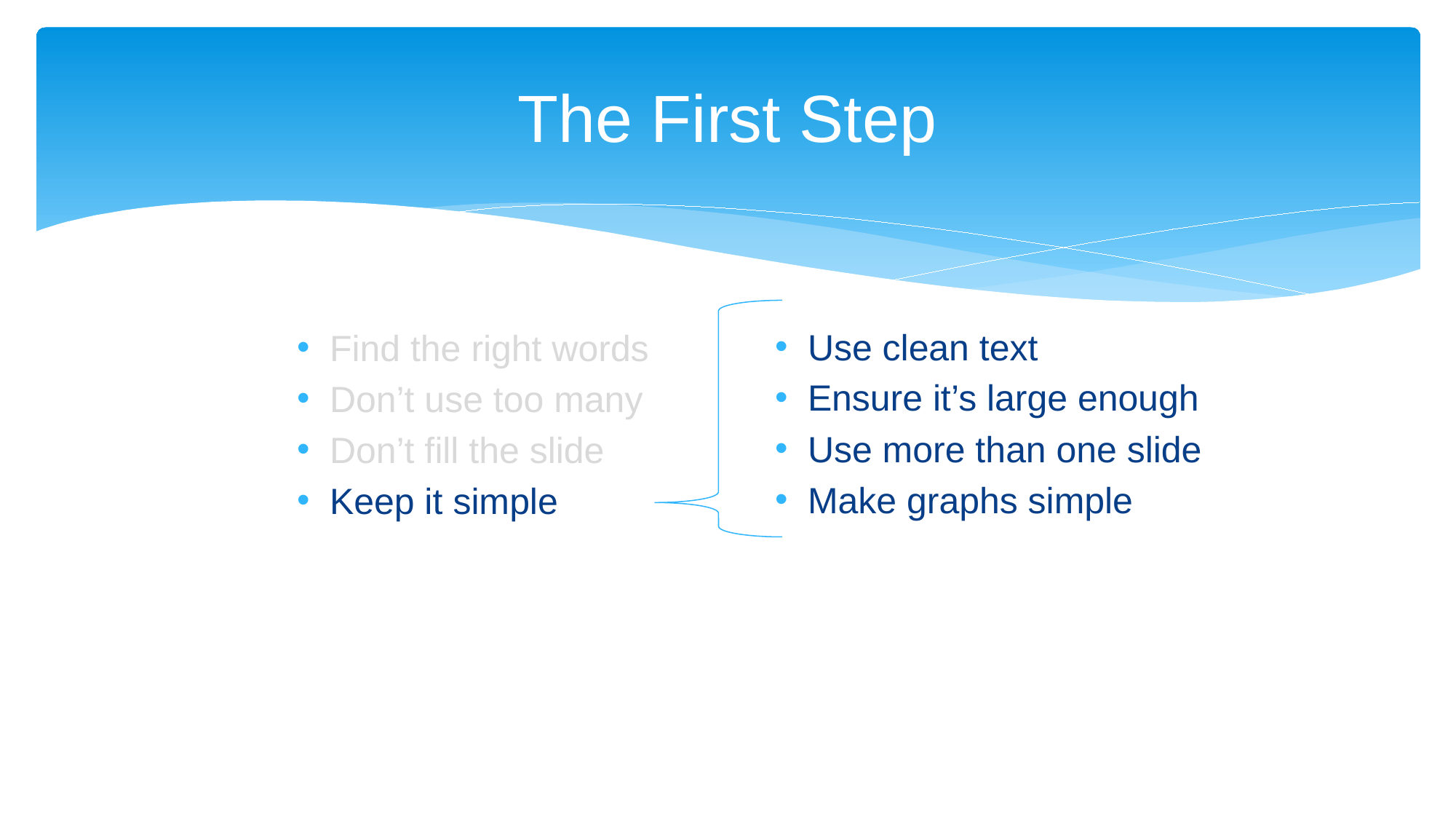

# The First Step

Use clean text
Ensure it’s large enough
Use more than one slide
Make graphs simple

Find the right words
Don’t use too many
Don’t fill the slide
Keep it simple